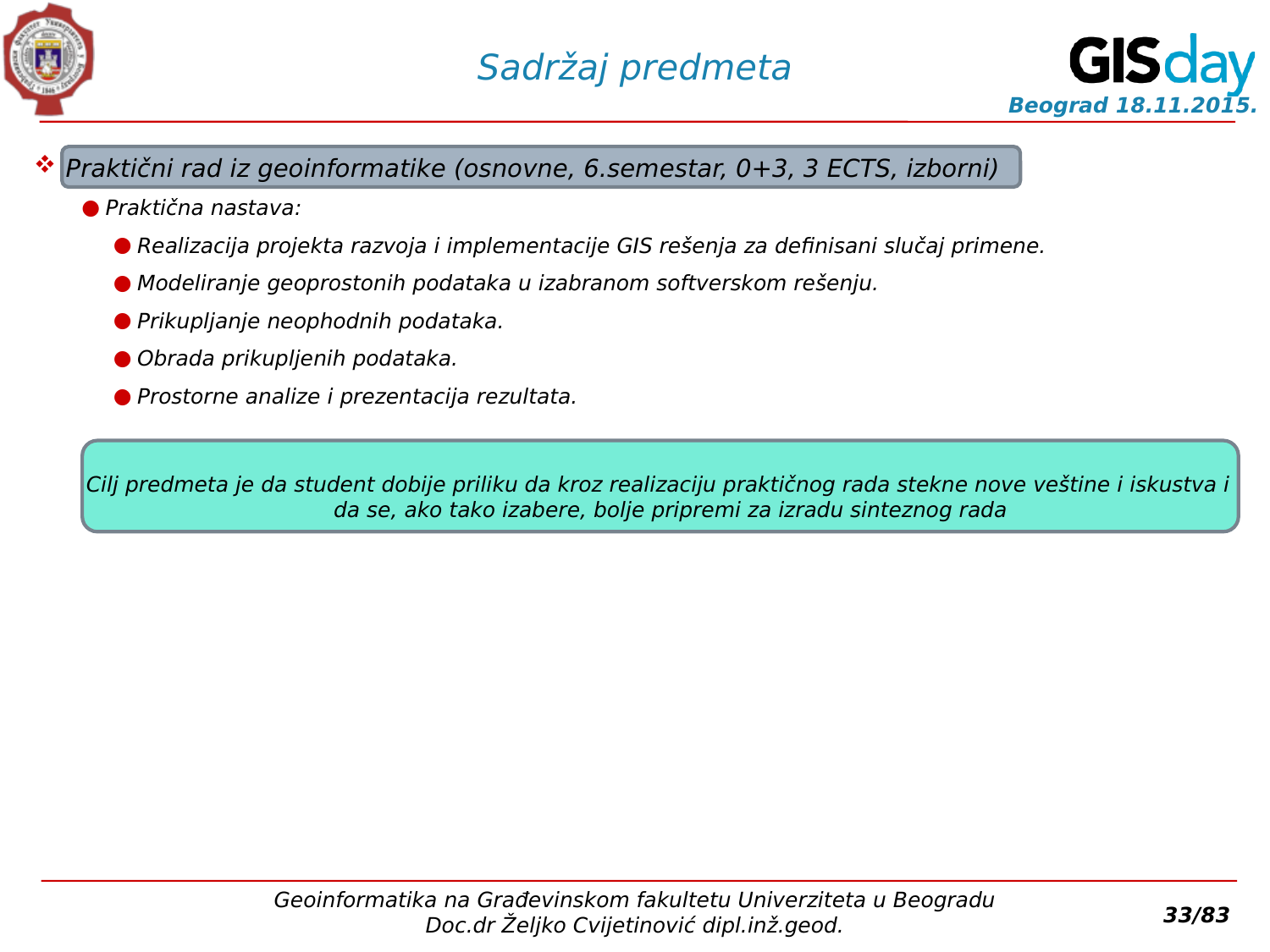

# Sadržaj predmeta
Praktični rad iz geoinformatike (osnovne, 6.semestar, 0+3, 3 ECTS, izborni)
Praktična nastava:
Realizacija projekta razvoja i implementacije GIS rešenja za definisani slučaj primene.
Modeliranje geoprostonih podataka u izabranom softverskom rešenju.
Prikupljanje neophodnih podataka.
Obrada prikupljenih podataka.
Prostorne analize i prezentacija rezultata.

Cilj predmeta je da student dobije priliku da kroz realizaciju praktičnog rada stekne nove veštine i iskustva i da se, ako tako izabere, bolje pripremi za izradu sinteznog rada